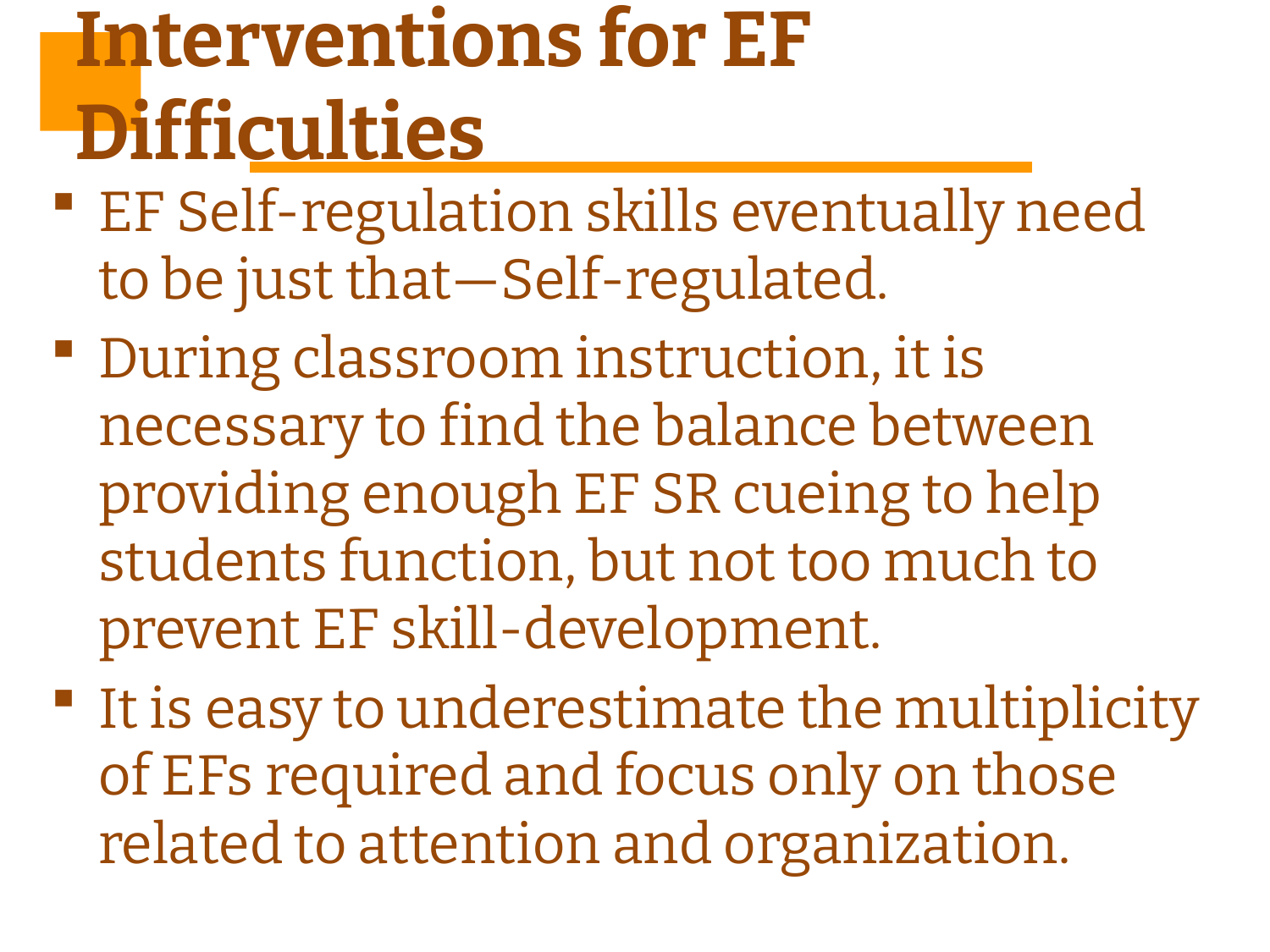

# Interventions for EF Difficulties

EF Self-regulation skills eventually need to be just that—Self-regulated.
During classroom instruction, it is necessary to find the balance between providing enough EF SR cueing to help students function, but not too much to prevent EF skill-development.
It is easy to underestimate the multiplicity of EFs required and focus only on those related to attention and organization.